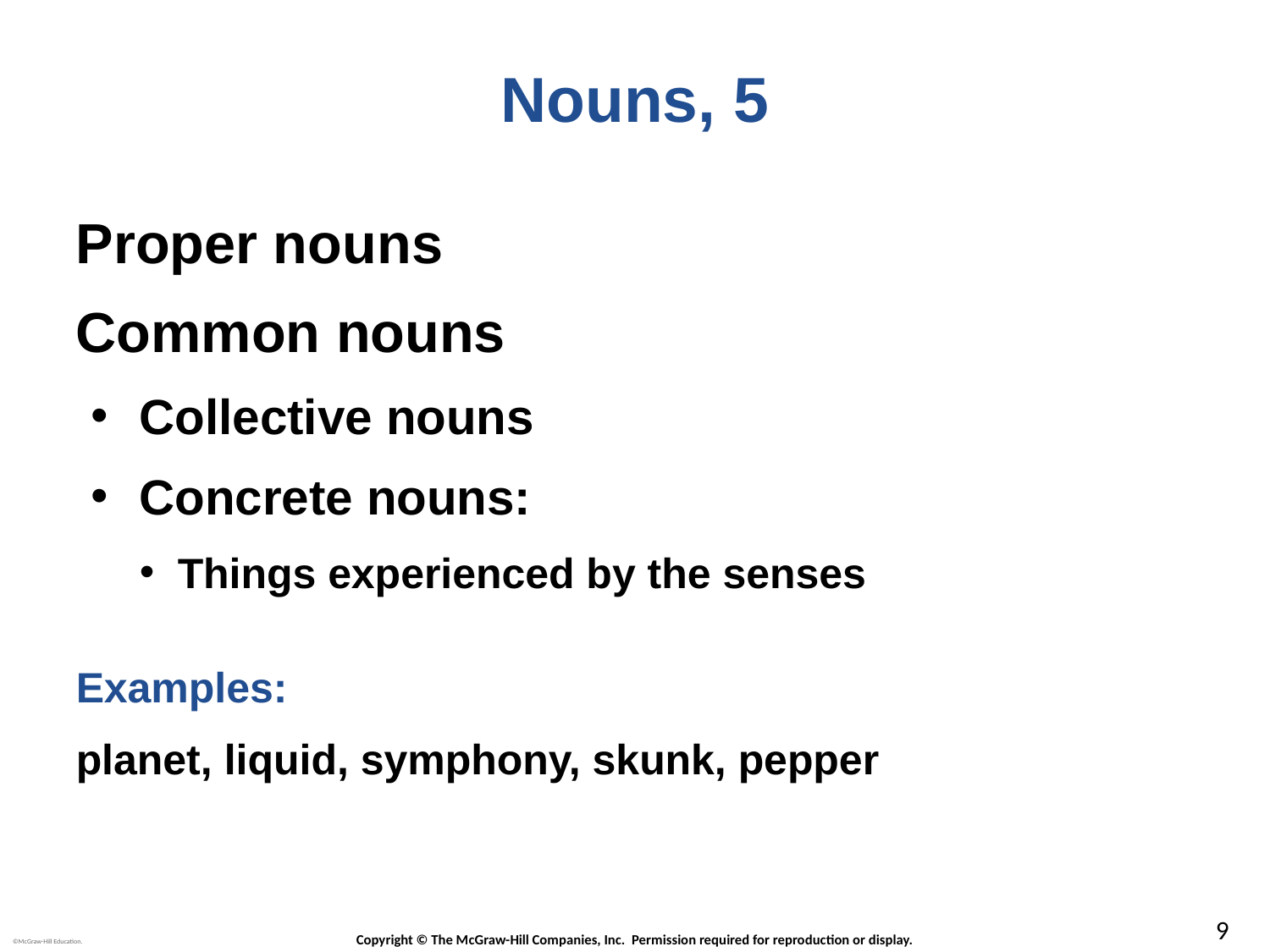

# Nouns, 5
Proper nouns
Common nouns
Collective nouns
Concrete nouns:
Things experienced by the senses
Examples:
planet, liquid, symphony, skunk, pepper